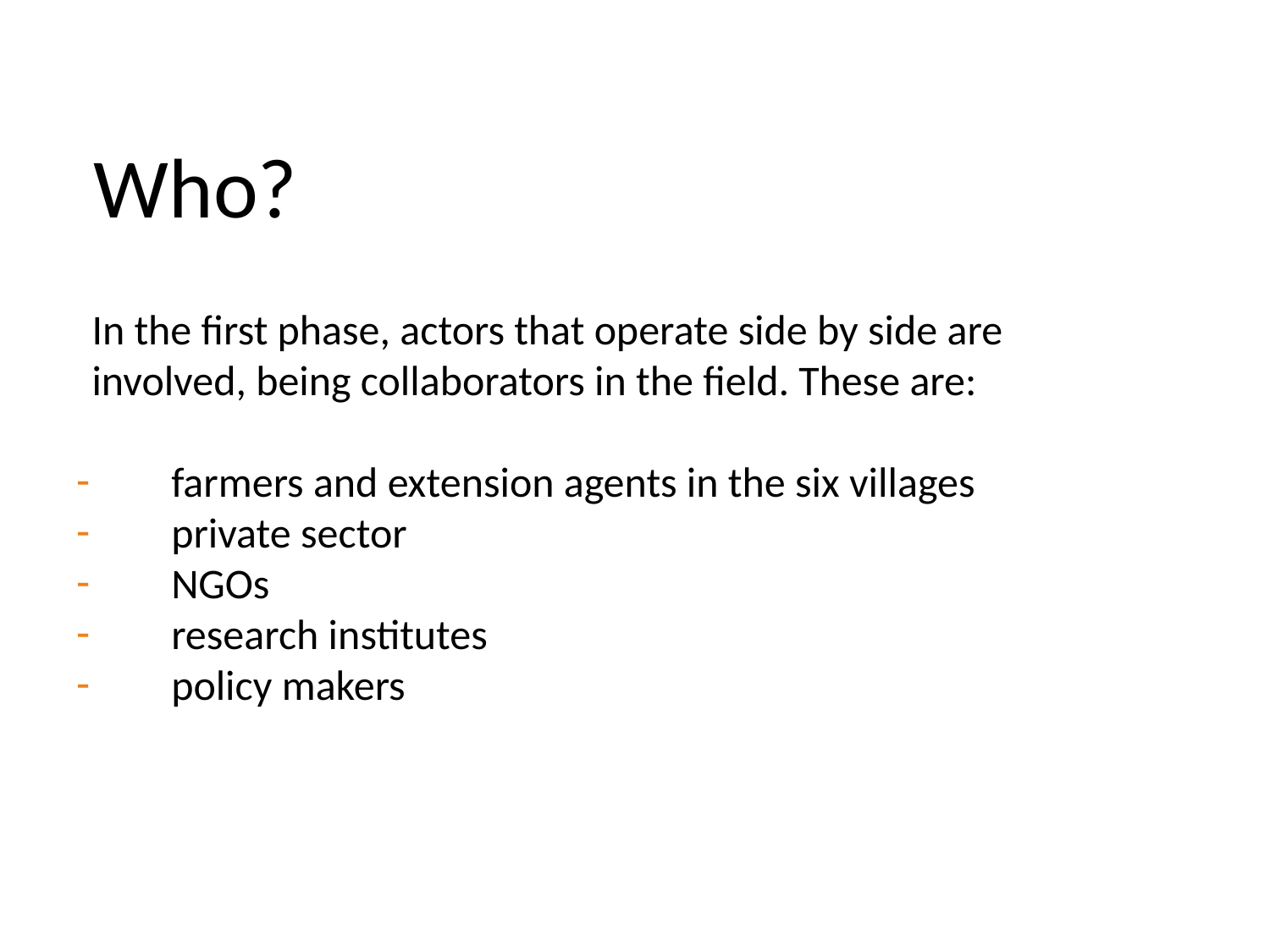

Who?

In the first phase, actors that operate side by side are involved, being collaborators in the field. These are:

farmers and extension agents in the six villages
private sector
NGOs
research institutes
policy makers